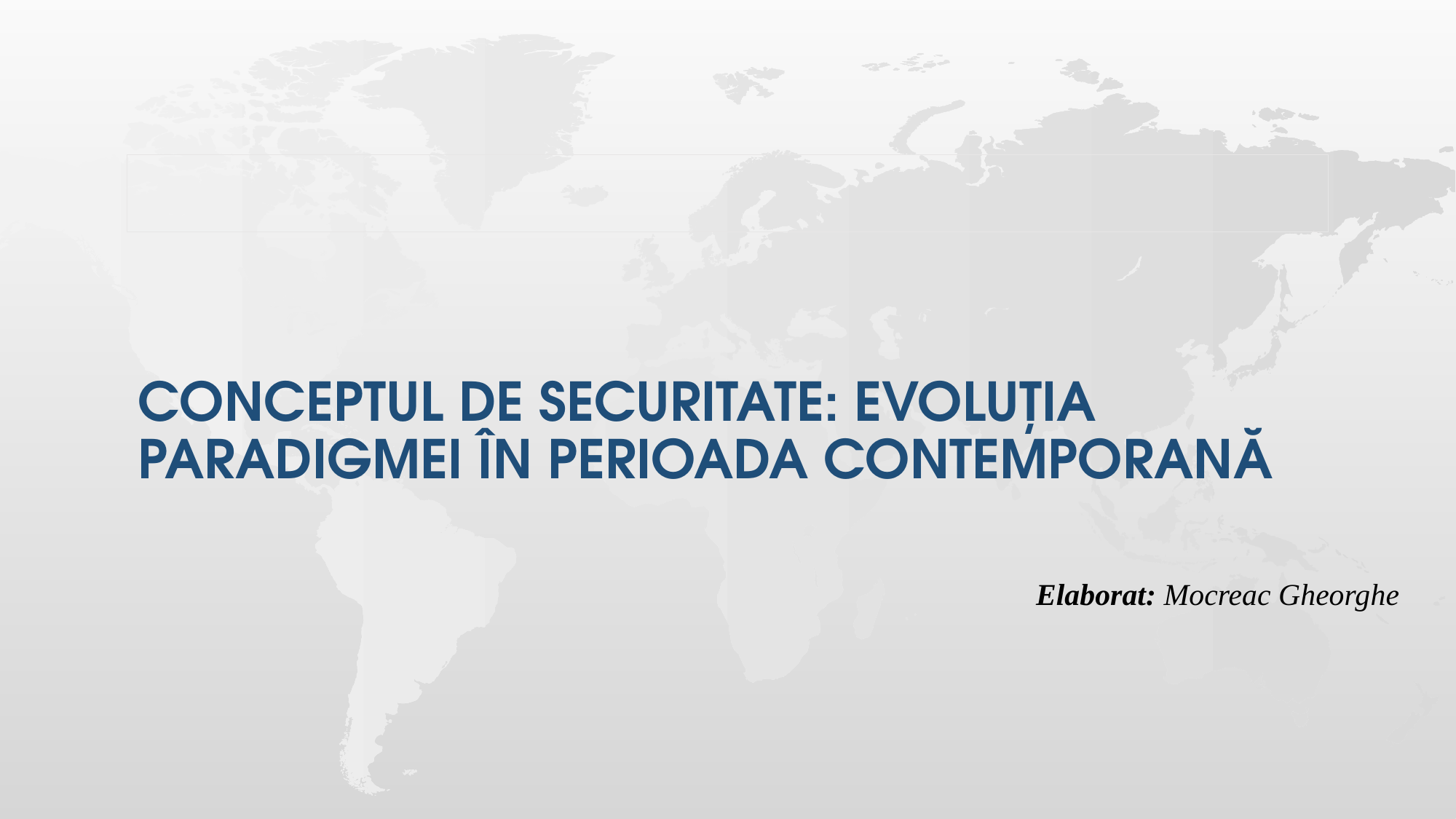

# Conceptul de securitate: evoluția paradigmei în perioada contemporană
Elaborat: Mocreac Gheorghe